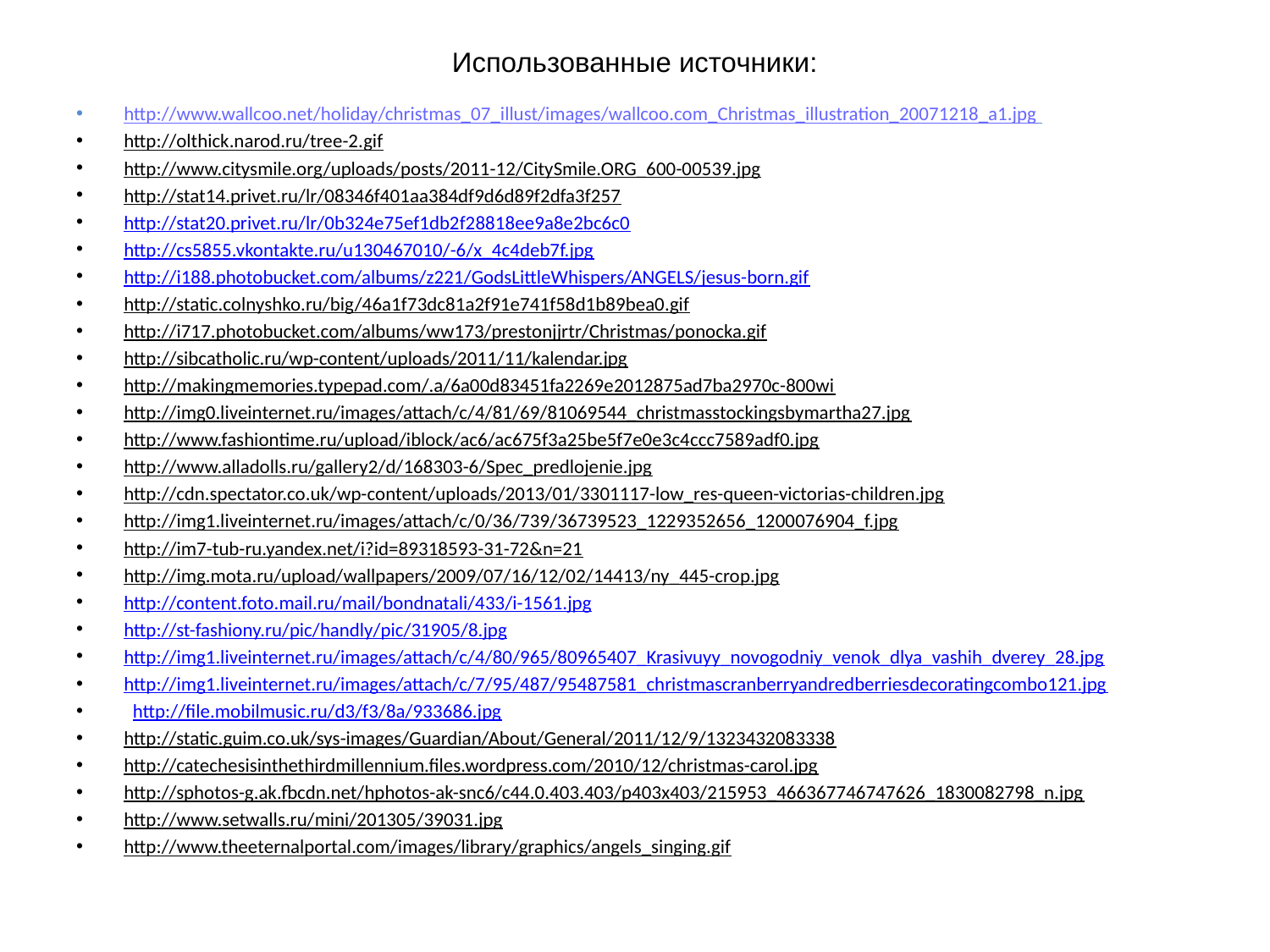

# Использованные источники:
http://www.wallcoo.net/holiday/christmas_07_illust/images/wallcoo.com_Christmas_illustration_20071218_a1.jpg
http://olthick.narod.ru/tree-2.gif
http://www.citysmile.org/uploads/posts/2011-12/CitySmile.ORG_600-00539.jpg
http://stat14.privet.ru/lr/08346f401aa384df9d6d89f2dfa3f257
http://stat20.privet.ru/lr/0b324e75ef1db2f28818ee9a8e2bc6c0
http://cs5855.vkontakte.ru/u130467010/-6/x_4c4deb7f.jpg
http://i188.photobucket.com/albums/z221/GodsLittleWhispers/ANGELS/jesus-born.gif
http://static.colnyshko.ru/big/46a1f73dc81a2f91e741f58d1b89bea0.gif
http://i717.photobucket.com/albums/ww173/prestonjjrtr/Christmas/ponocka.gif
http://sibcatholic.ru/wp-content/uploads/2011/11/kalendar.jpg
http://makingmemories.typepad.com/.a/6a00d83451fa2269e2012875ad7ba2970c-800wi
http://img0.liveinternet.ru/images/attach/c/4/81/69/81069544_christmasstockingsbymartha27.jpg
http://www.fashiontime.ru/upload/iblock/ac6/ac675f3a25be5f7e0e3c4ccc7589adf0.jpg
http://www.alladolls.ru/gallery2/d/168303-6/Spec_predlojenie.jpg
http://cdn.spectator.co.uk/wp-content/uploads/2013/01/3301117-low_res-queen-victorias-children.jpg
http://img1.liveinternet.ru/images/attach/c/0/36/739/36739523_1229352656_1200076904_f.jpg
http://im7-tub-ru.yandex.net/i?id=89318593-31-72&n=21
http://img.mota.ru/upload/wallpapers/2009/07/16/12/02/14413/ny_445-crop.jpg
http://content.foto.mail.ru/mail/bondnatali/433/i-1561.jpg
http://st-fashiony.ru/pic/handly/pic/31905/8.jpg
http://img1.liveinternet.ru/images/attach/c/4/80/965/80965407_Krasivuyy_novogodniy_venok_dlya_vashih_dverey_28.jpg
http://img1.liveinternet.ru/images/attach/c/7/95/487/95487581_christmascranberryandredberriesdecoratingcombo121.jpg
  http://file.mobilmusic.ru/d3/f3/8a/933686.jpg
http://static.guim.co.uk/sys-images/Guardian/About/General/2011/12/9/1323432083338
http://catechesisinthethirdmillennium.files.wordpress.com/2010/12/christmas-carol.jpg
http://sphotos-g.ak.fbcdn.net/hphotos-ak-snc6/c44.0.403.403/p403x403/215953_466367746747626_1830082798_n.jpg
http://www.setwalls.ru/mini/201305/39031.jpg
http://www.theeternalportal.com/images/library/graphics/angels_singing.gif